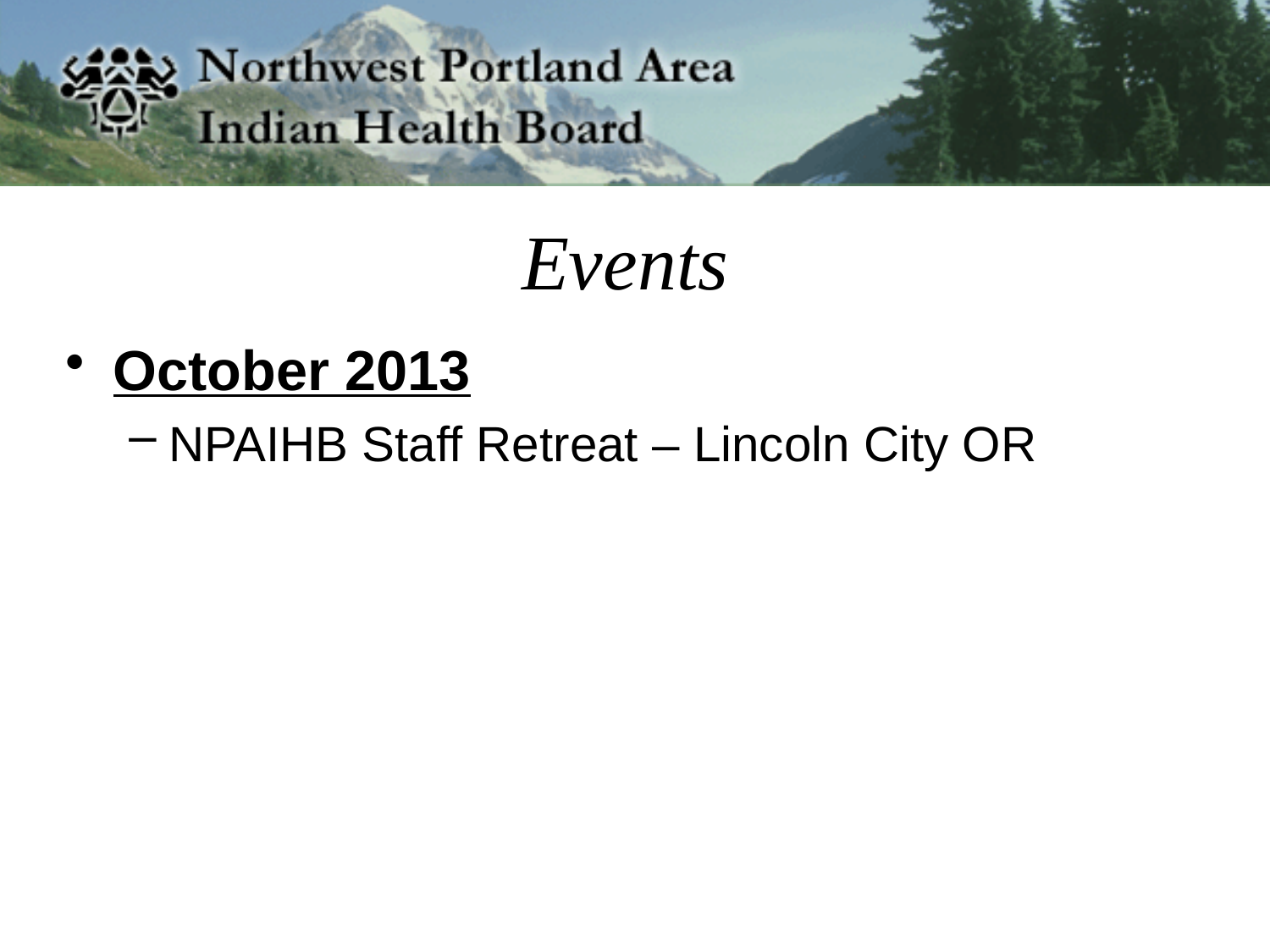

# Events
October 2013
NPAIHB Staff Retreat – Lincoln City OR